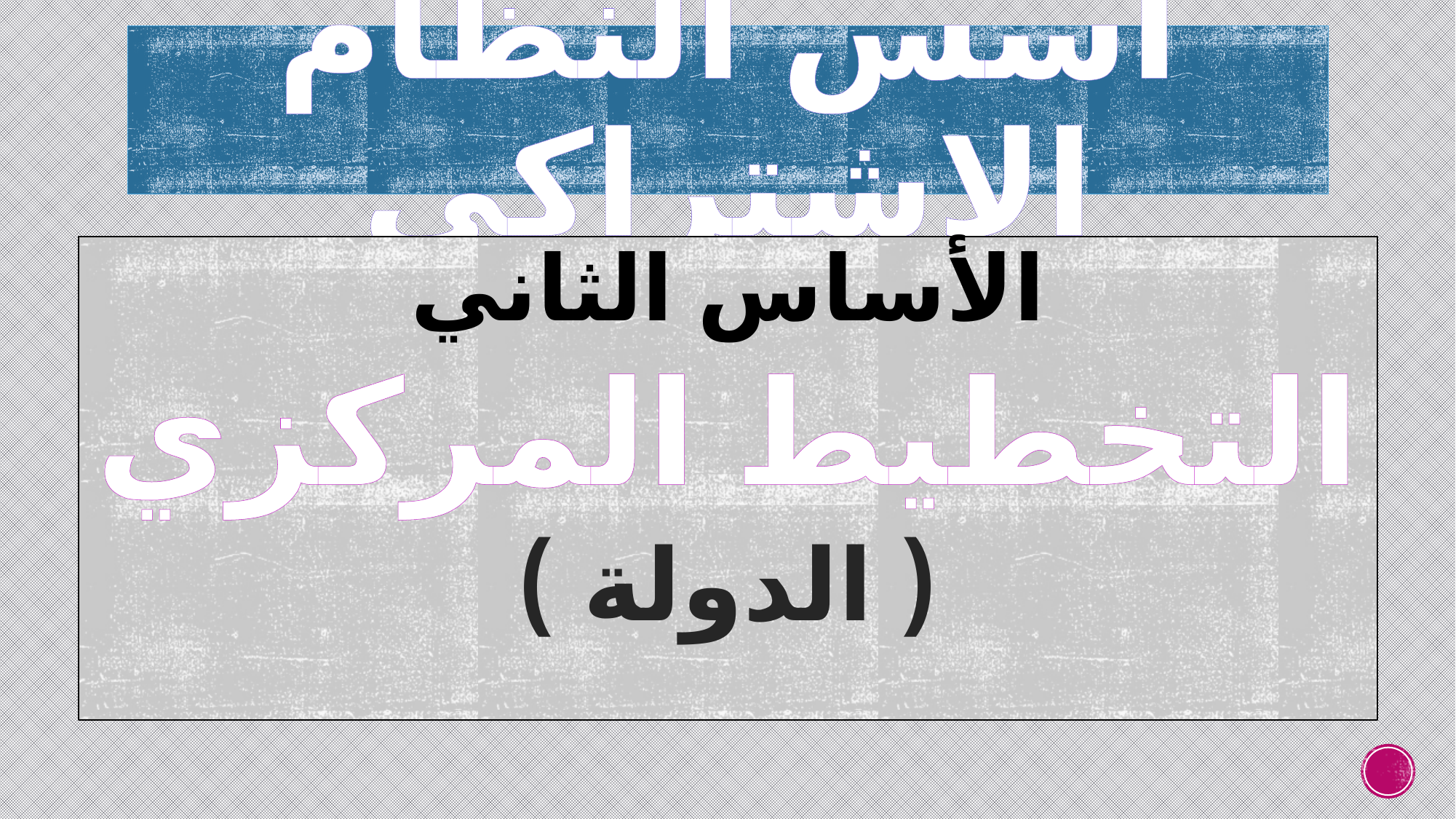

# أسس النظام الاشتراكي
الأساس الثاني
التخطيط المركزي
( الدولة )